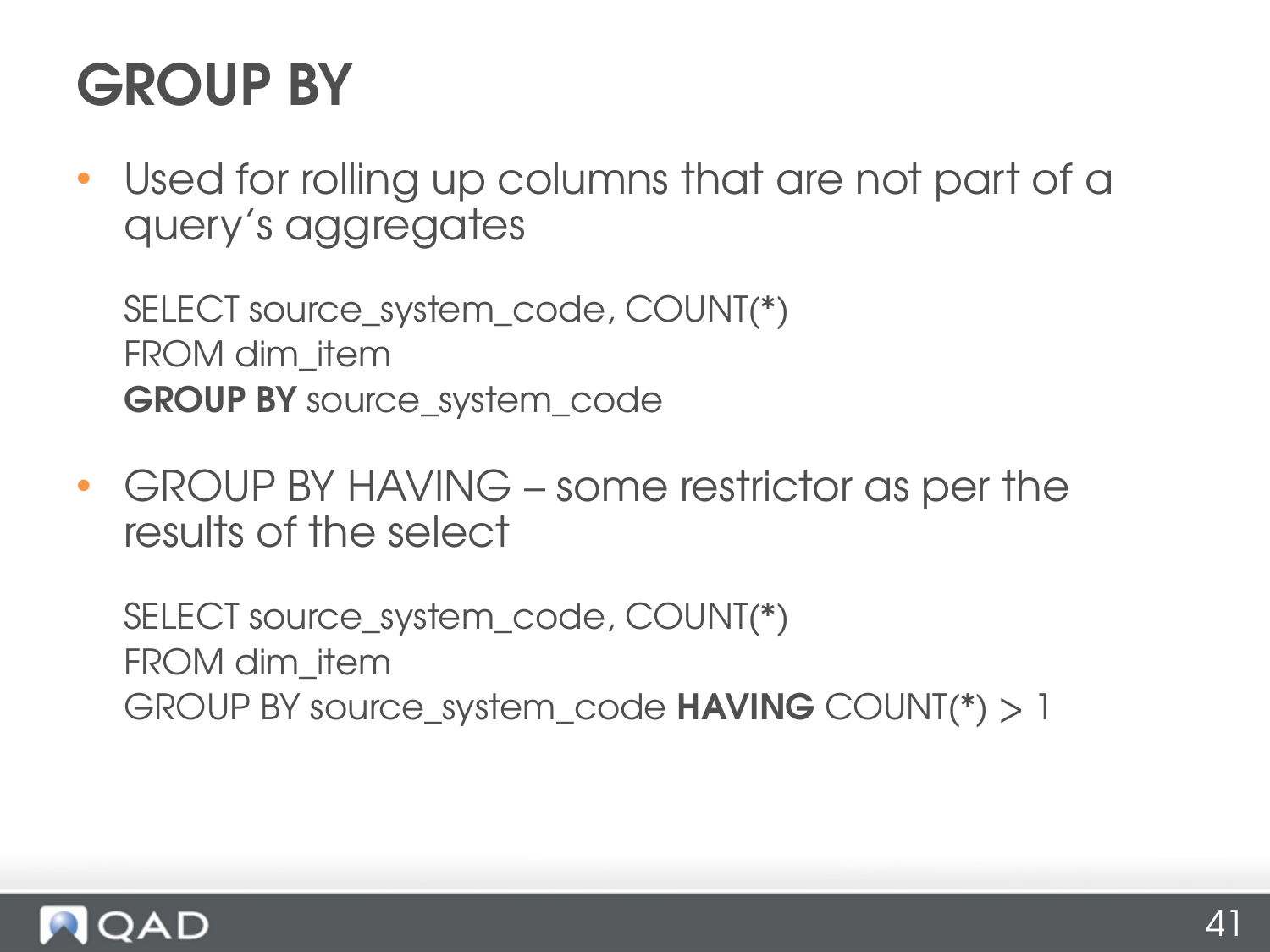

# GROUP BY
Used for rolling up columns that are not part of a query’s aggregates

	SELECT source_system_code, COUNT(*)
	FROM dim_item
	GROUP BY source_system_code

GROUP BY HAVING – some restrictor as per the results of the select

	SELECT source_system_code, COUNT(*)
	FROM dim_item
	GROUP BY source_system_code HAVING COUNT(*) > 1

41